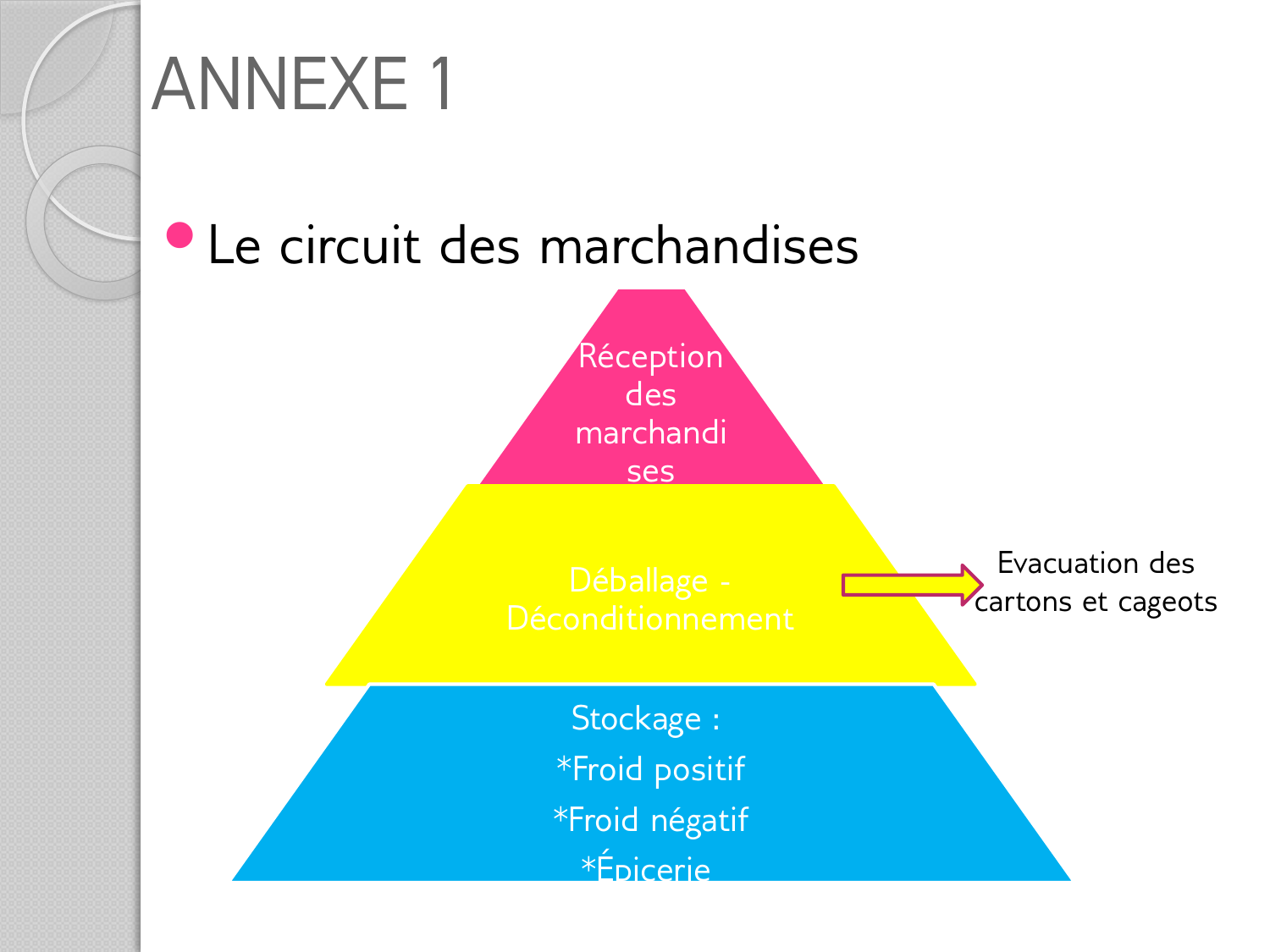

# ANNEXE 1
Le circuit des marchandises
Réception des marchandises
Déballage - Déconditionnement
Stockage :
*Froid positif
*Froid négatif
*Épicerie
Evacuation des cartons et cageots